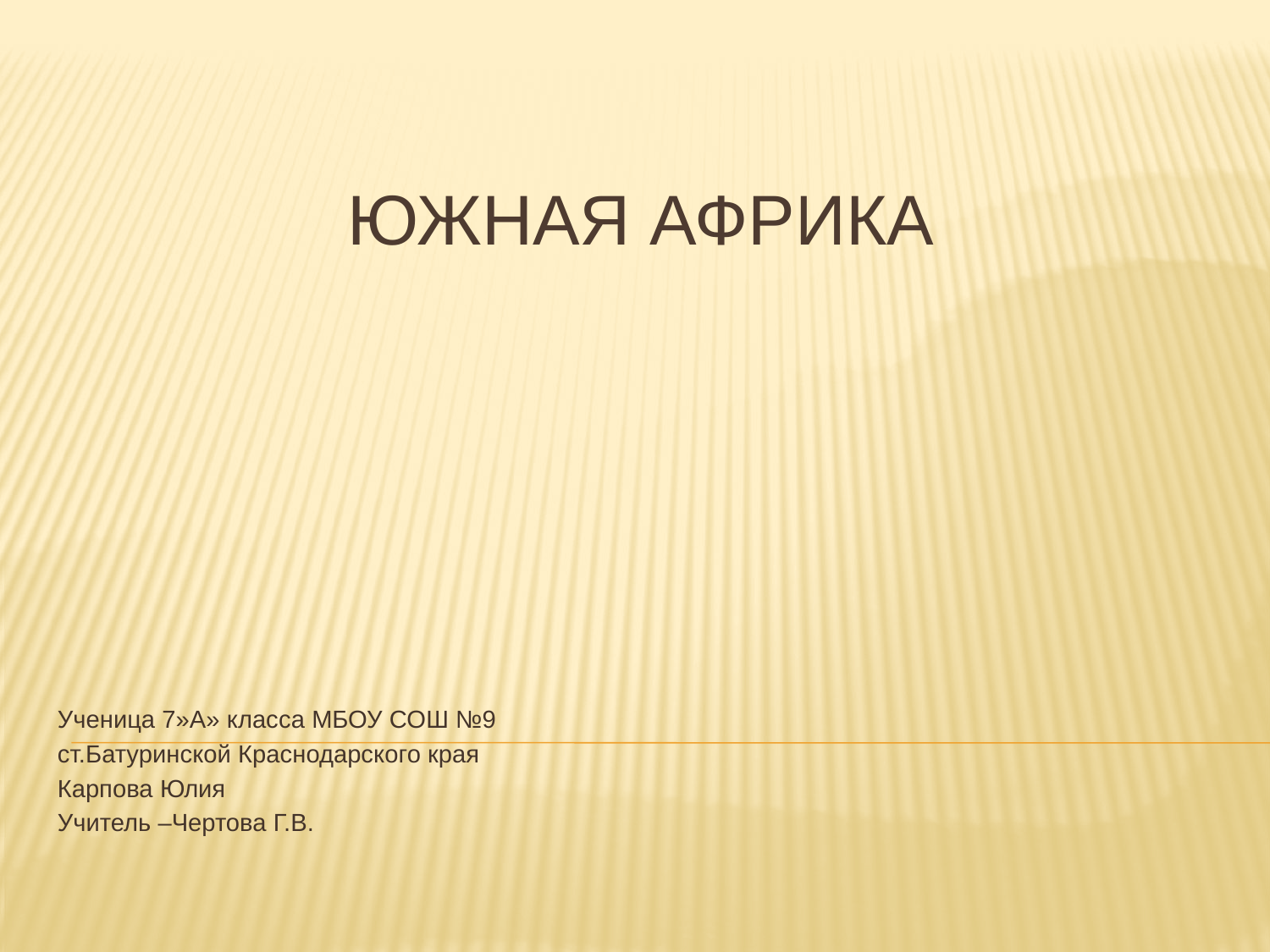

# Южная Африка
Ученица 7»А» класса МБОУ СОШ №9
ст.Батуринской Краснодарского края
Карпова Юлия
Учитель –Чертова Г.В.